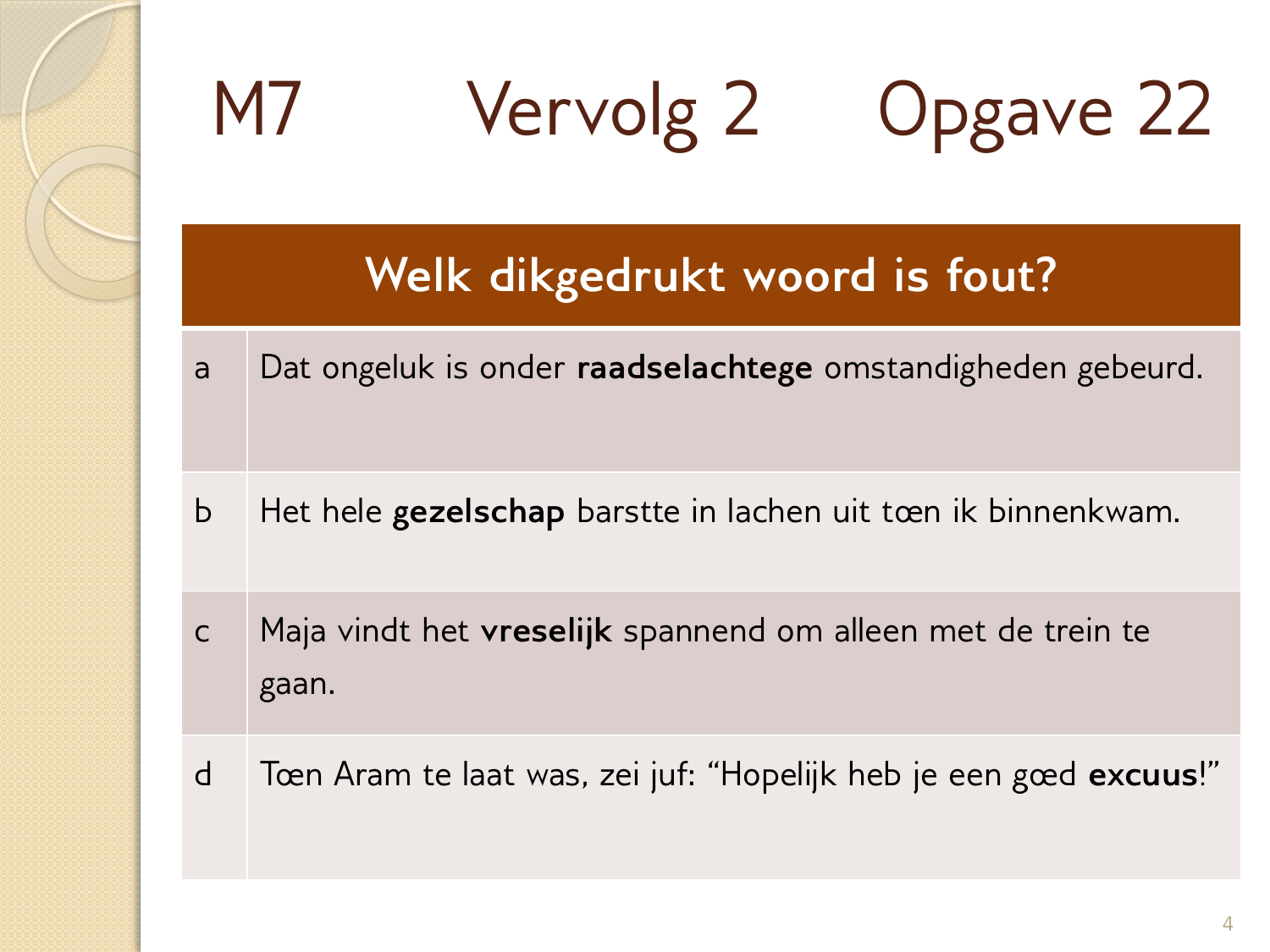

# M7  	Vervolg 2     Opgave 22
| Welk dikgedrukt woord is fout? |  |
| --- | --- |
| a | Dat ongeluk is onder raadselachtege omstandigheden gebeurd. |
| b | Het hele gezelschap barstte in lachen uit toen ik binnenkwam. |
| c | Maja vindt het vreselijk spannend om alleen met de trein te gaan. |
| d | Toen Aram te laat was, zei juf: “Hopelijk heb je een goed excuus!” |
4